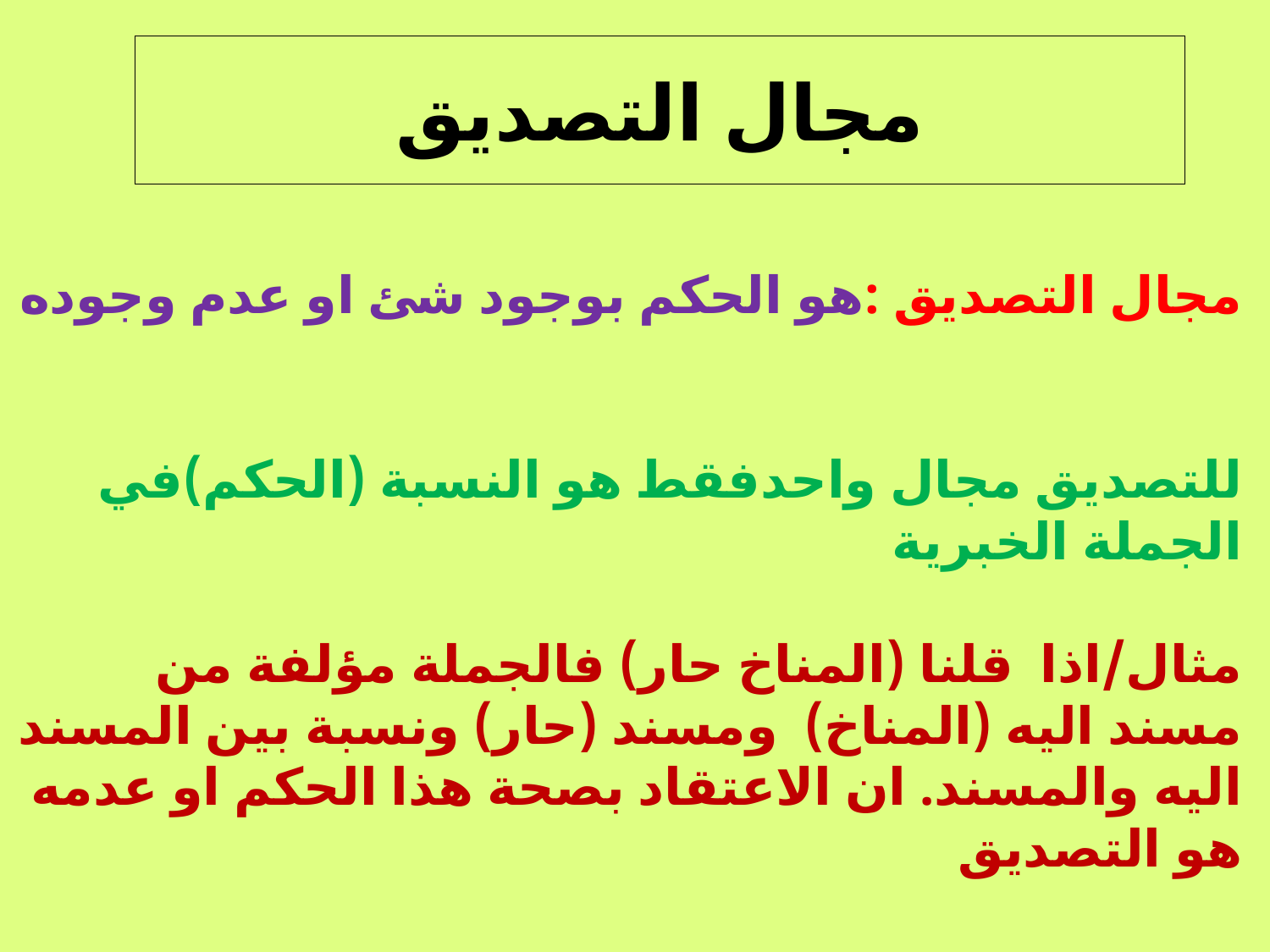

مجال التصديق
مجال التصديق :هو الحكم بوجود شئ او عدم وجوده

للتصديق مجال واحدفقط هو النسبة (الحكم)في الجملة الخبرية

مثال/اذا  قلنا (المناخ حار) فالجملة مؤلفة من مسند اليه (المناخ)  ومسند (حار) ونسبة بين المسند اليه والمسند. ان الاعتقاد بصحة هذا الحكم او عدمه هو التصديق